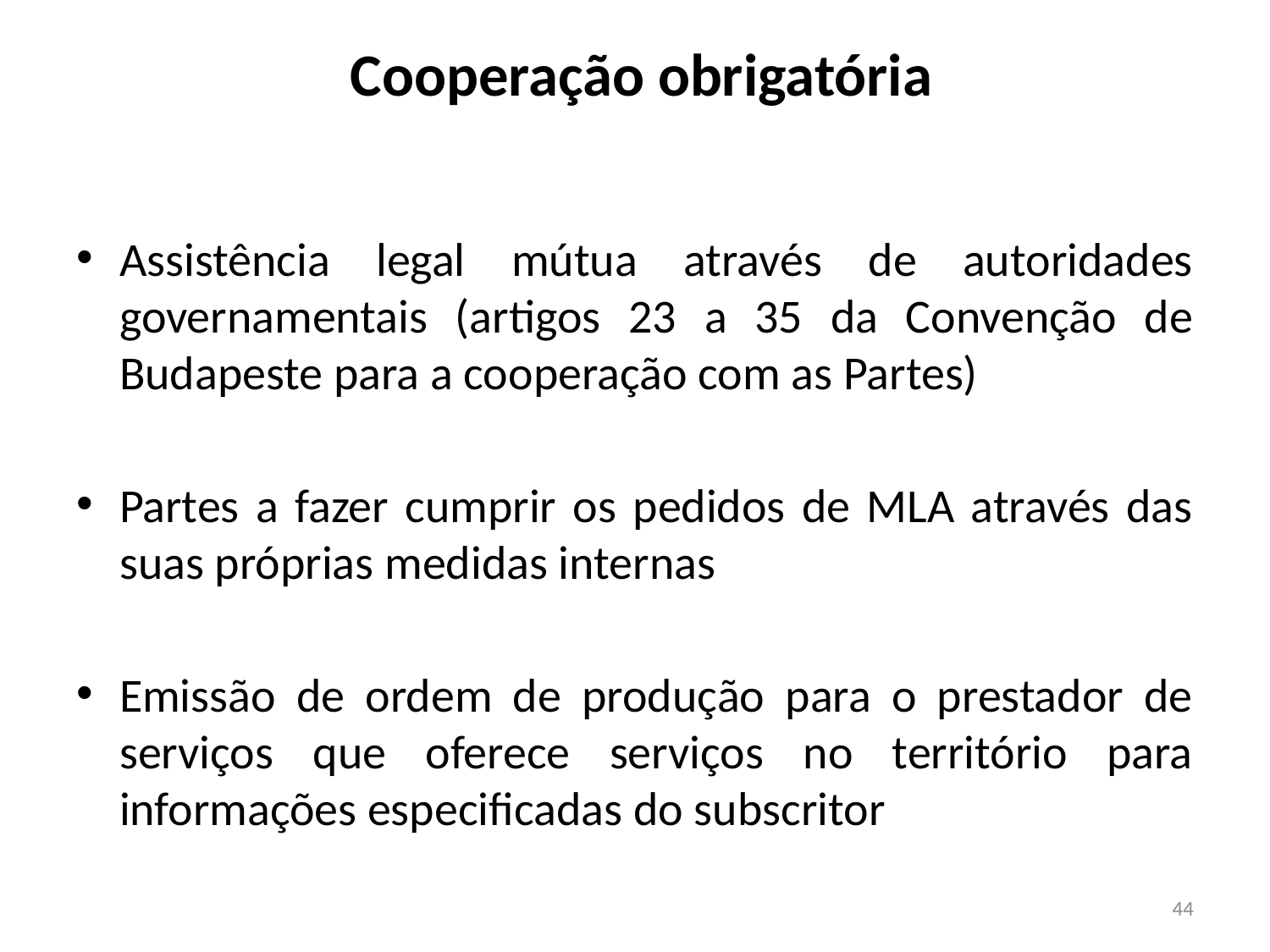

# Cooperação obrigatória
Assistência legal mútua através de autoridades governamentais (artigos 23 a 35 da Convenção de Budapeste para a cooperação com as Partes)

Partes a fazer cumprir os pedidos de MLA através das suas próprias medidas internas

Emissão de ordem de produção para o prestador de serviços que oferece serviços no território para informações especificadas do subscritor

44